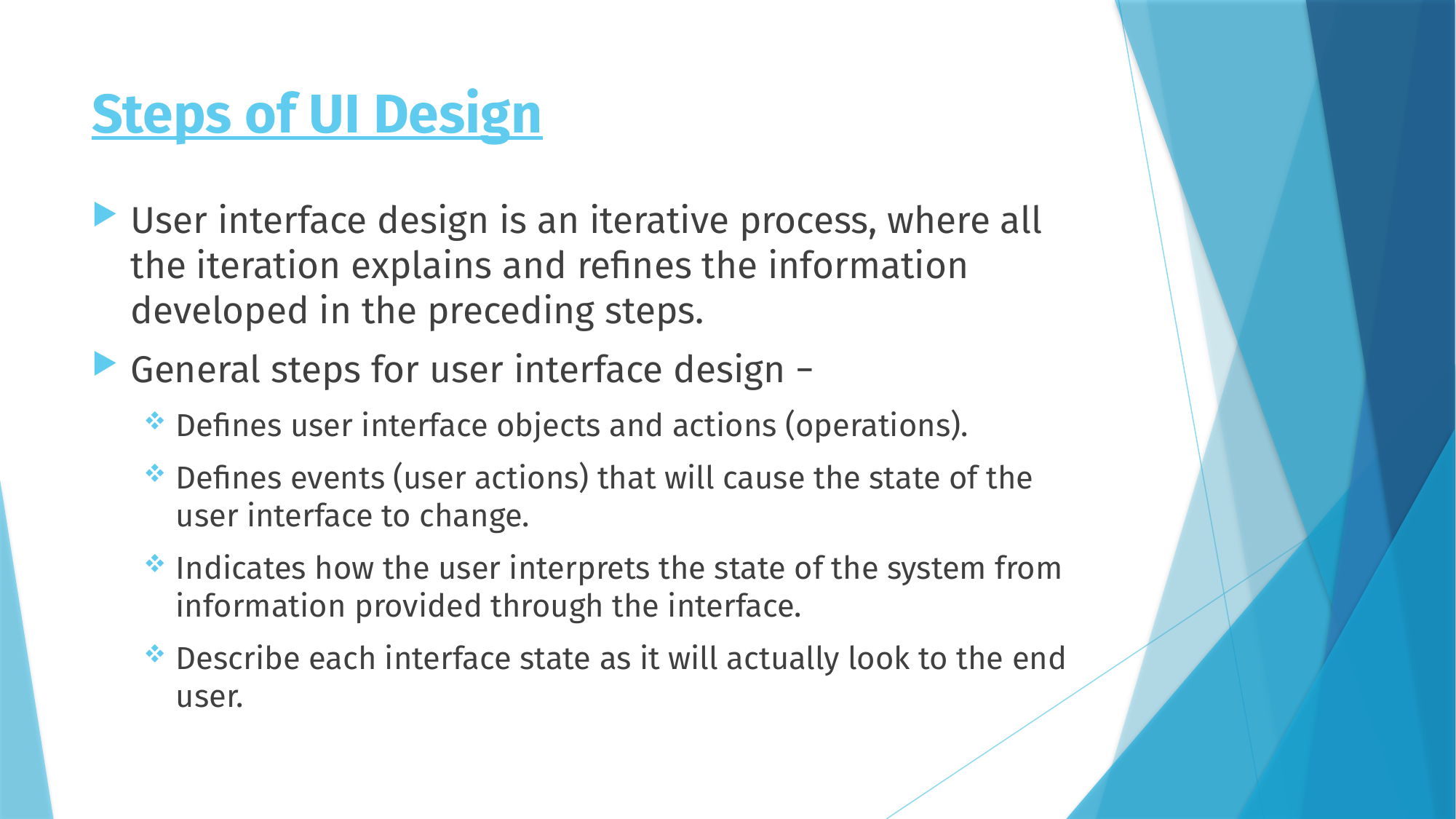

# Steps of UI Design
User interface design is an iterative process, where all the iteration explains and refines the information developed in the preceding steps.
General steps for user interface design −
Defines user interface objects and actions (operations).
Defines events (user actions) that will cause the state of the user interface to change.
Indicates how the user interprets the state of the system from information provided through the interface.
Describe each interface state as it will actually look to the end user.